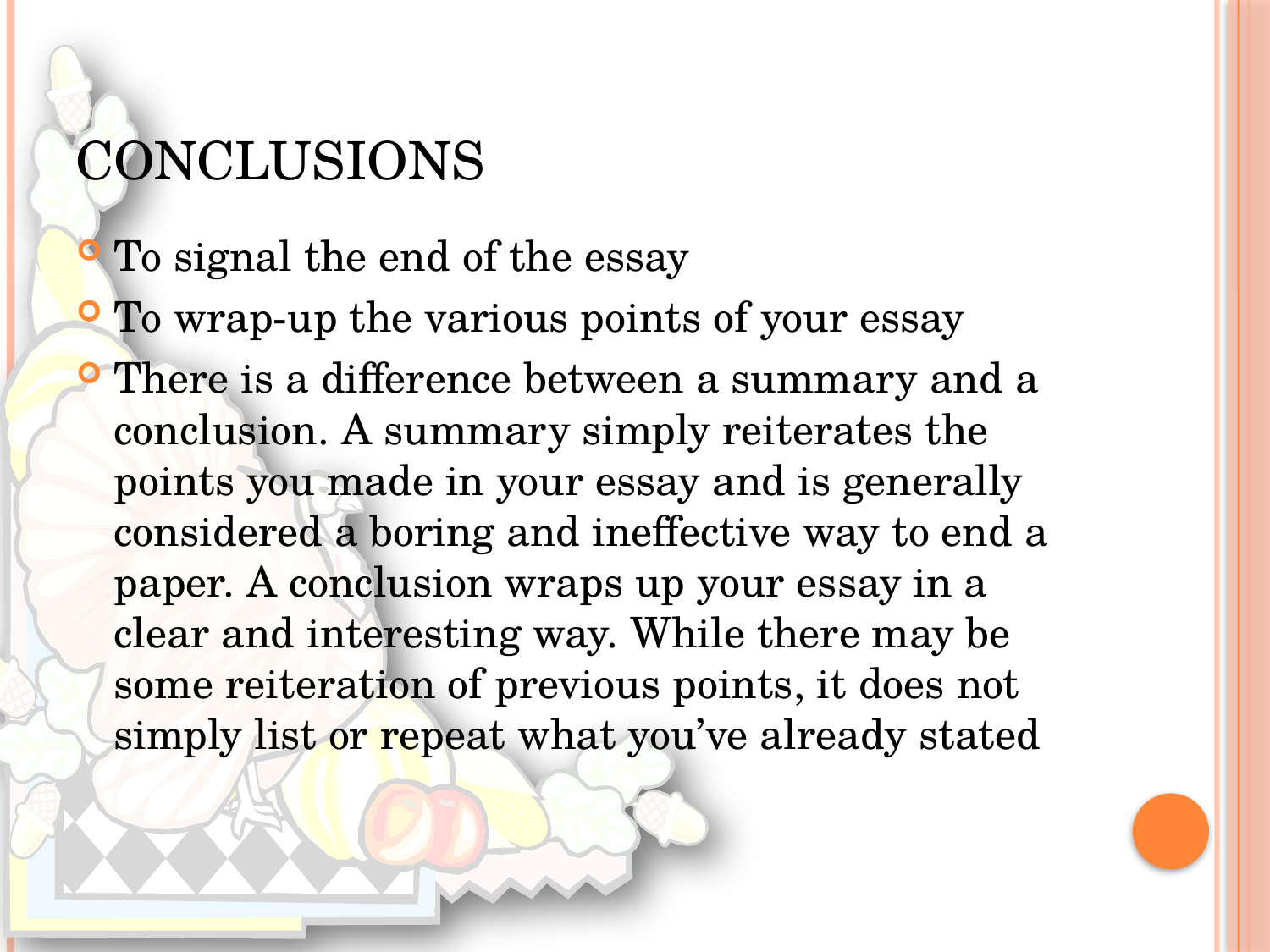

# Conclusions
To signal the end of the essay
To wrap-up the various points of your essay
There is a difference between a summary and a conclusion. A summary simply reiterates the points you made in your essay and is generally considered a boring and ineffective way to end a paper. A conclusion wraps up your essay in a clear and interesting way. While there may be some reiteration of previous points, it does not simply list or repeat what you’ve already stated